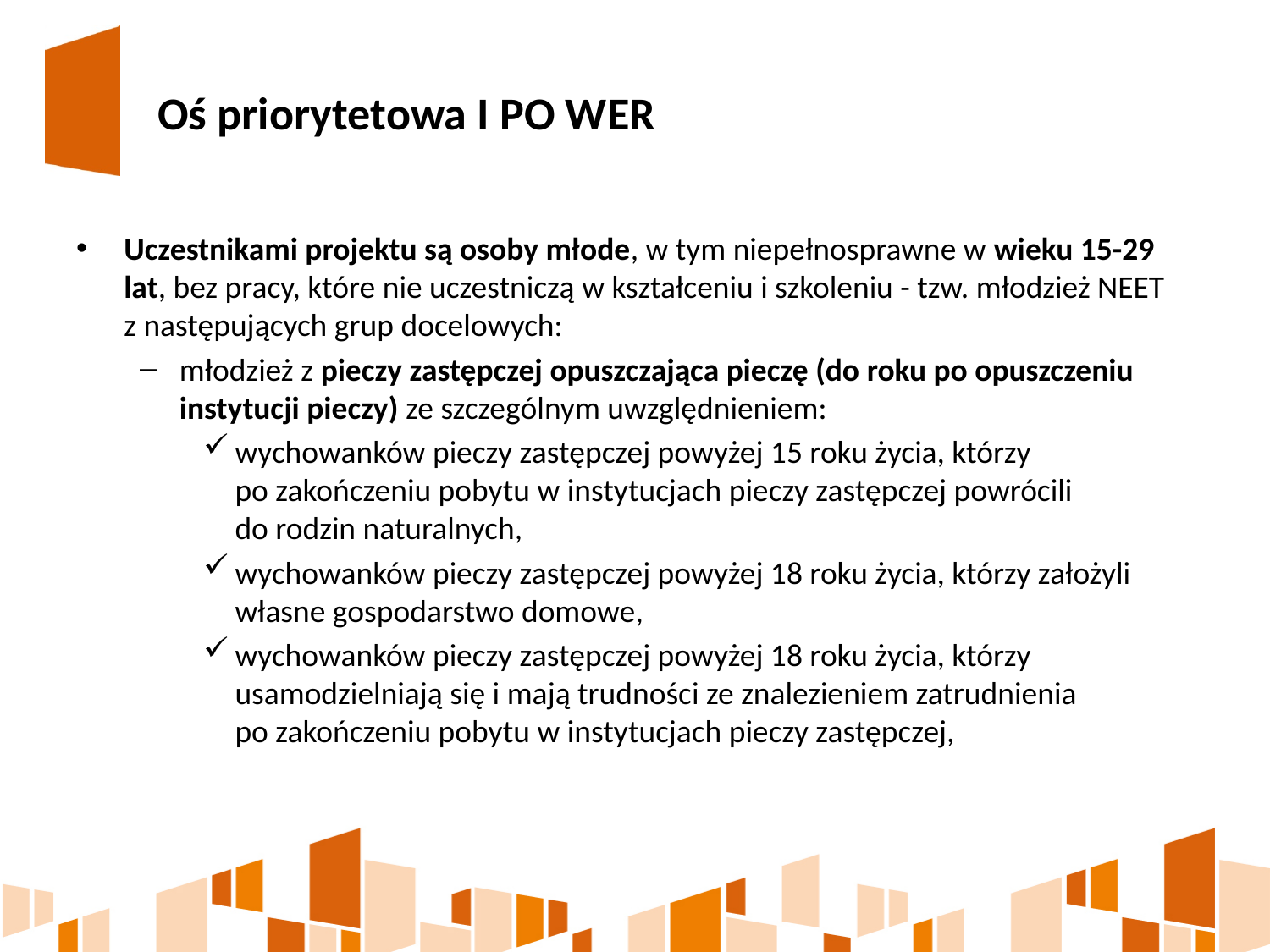

# Oś priorytetowa I PO WER
Uczestnikami projektu są osoby młode, w tym niepełnosprawne w wieku 15-29 lat, bez pracy, które nie uczestniczą w kształceniu i szkoleniu - tzw. młodzież NEET
z następujących grup docelowych:
młodzież z pieczy zastępczej opuszczająca pieczę (do roku po opuszczeniu instytucji pieczy) ze szczególnym uwzględnieniem:
wychowanków pieczy zastępczej powyżej 15 roku życia, którzy
po zakończeniu pobytu w instytucjach pieczy zastępczej powrócili
do rodzin naturalnych,
wychowanków pieczy zastępczej powyżej 18 roku życia, którzy założyli własne gospodarstwo domowe,
wychowanków pieczy zastępczej powyżej 18 roku życia, którzy usamodzielniają się i mają trudności ze znalezieniem zatrudnienia
po zakończeniu pobytu w instytucjach pieczy zastępczej,